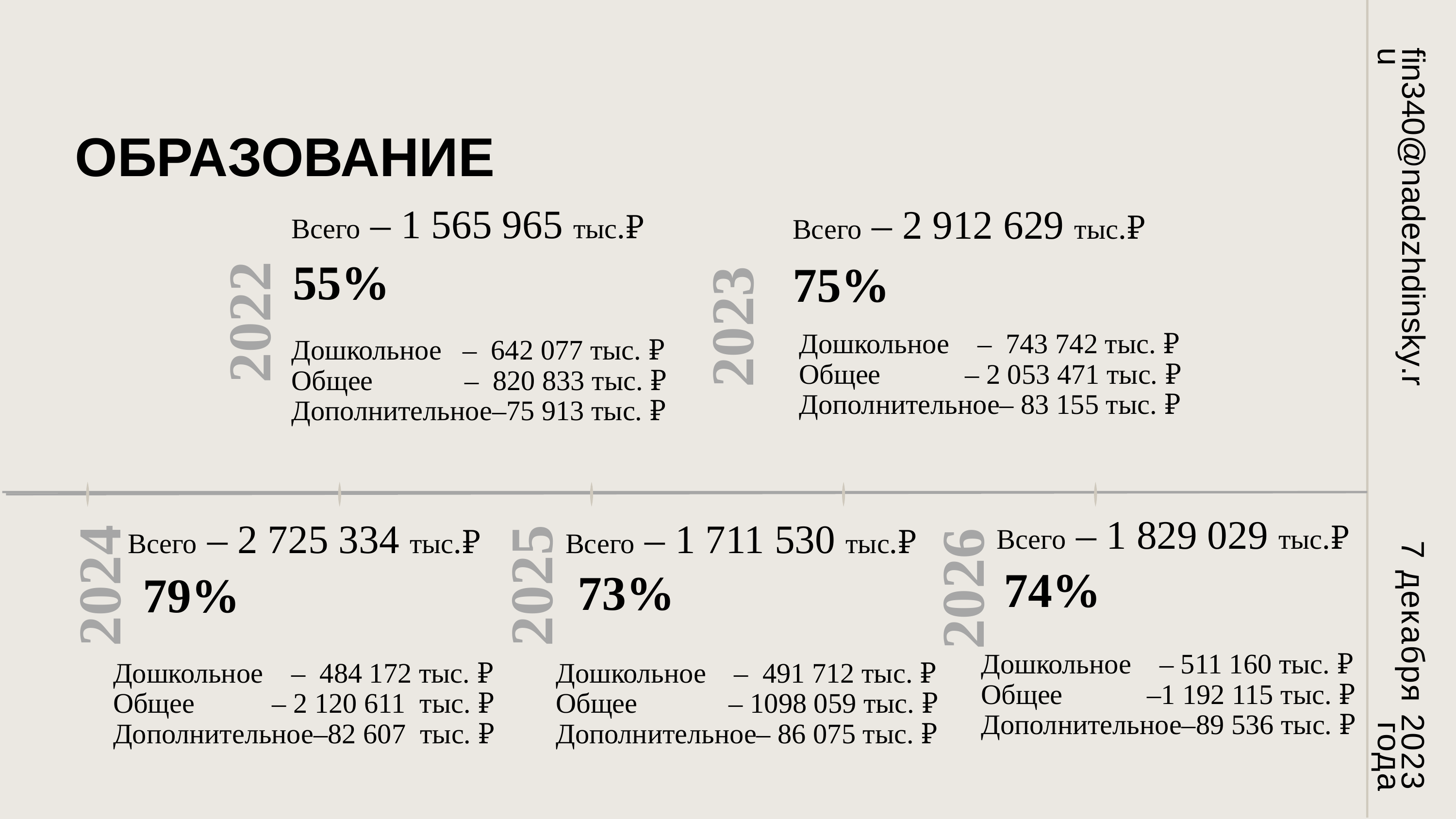

fin340@nadezhdinsky.ru

ОБРАЗОВАНИЕ
Всего – 1 565 965 тыс.₽
Всего – 2 912 629 тыс.₽
55%
75%
2022
2023
Дошкольное    –  743 742 тыс. ₽
Общее            – 2 053 471 тыс. ₽
Дополнительное– 83 155 тыс. ₽
Дошкольное   –  642 077 тыс. ₽
Общее             –  820 833 тыс. ₽
Дополнительное–75 913 тыс. ₽

7 декабря 2023 года
Всего – 1 829 029 тыс.₽
Всего – 1 711 530 тыс.₽
Всего – 2 725 334 тыс.₽
74%
2024
 73%
79%
2025
2026
Дошкольное    – 511 160 тыс. ₽
Общее            –1 192 115 тыс. ₽
Дополнительное–89 536 тыс. ₽
Дошкольное    –  484 172 тыс. ₽
Общее           – 2 120 611  тыс. ₽
Дополнительное–82 607  тыс. ₽
Дошкольное    –  491 712 тыс. ₽
Общее             – 1098 059 тыс. ₽
Дополнительное– 86 075 тыс. ₽